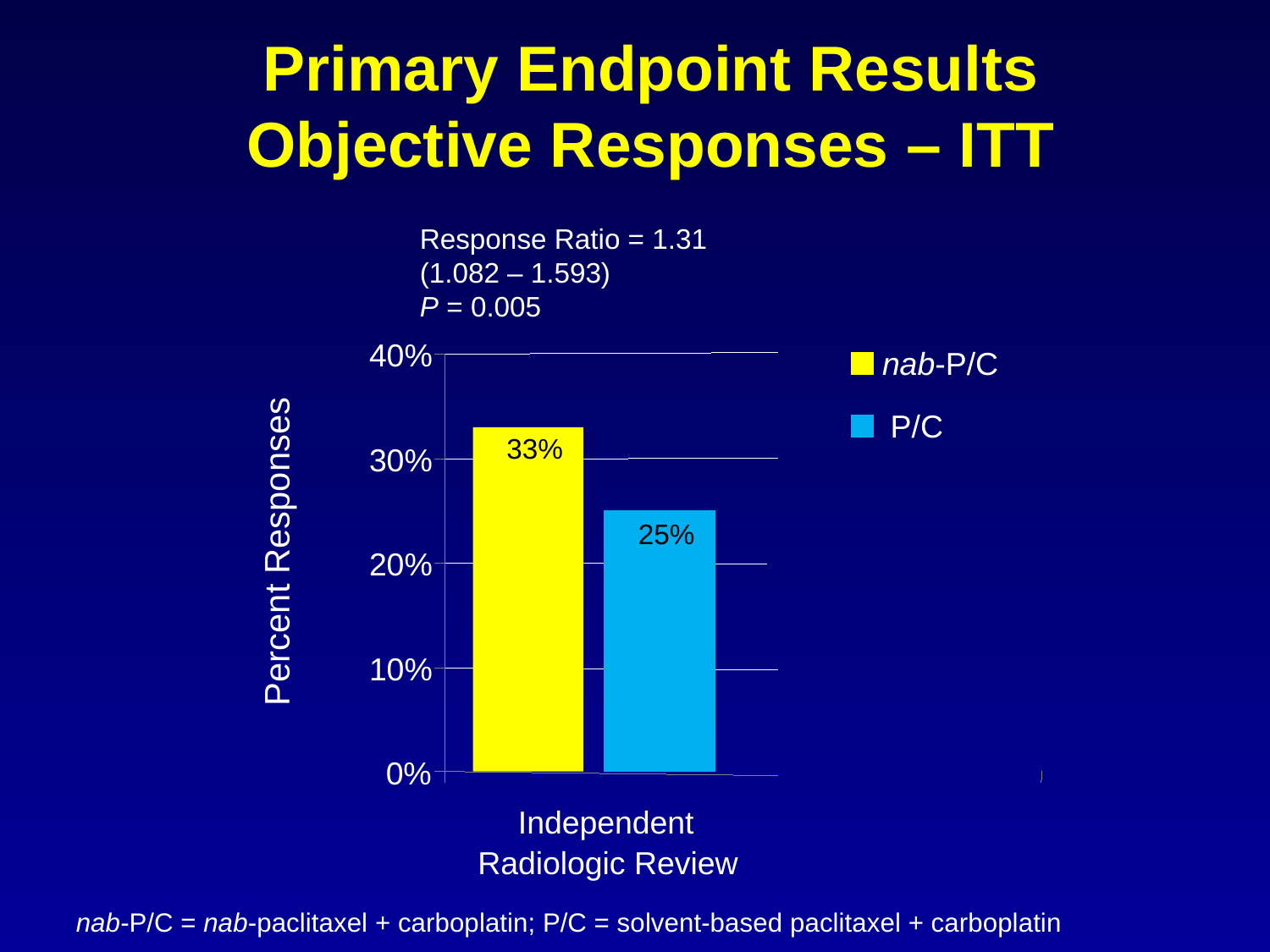

Primary Endpoint Results
Objective Responses – ITT
Response Ratio = 1.31
(1.082 – 1.593)
P = 0.005

40%
nab-P/C

P/C

33%
30%

25%
20%

10%

0%

Independent
Radiologic Review
Percent Responses
nab-P/C = nab-paclitaxel + carboplatin; P/C = solvent-based paclitaxel + carboplatin